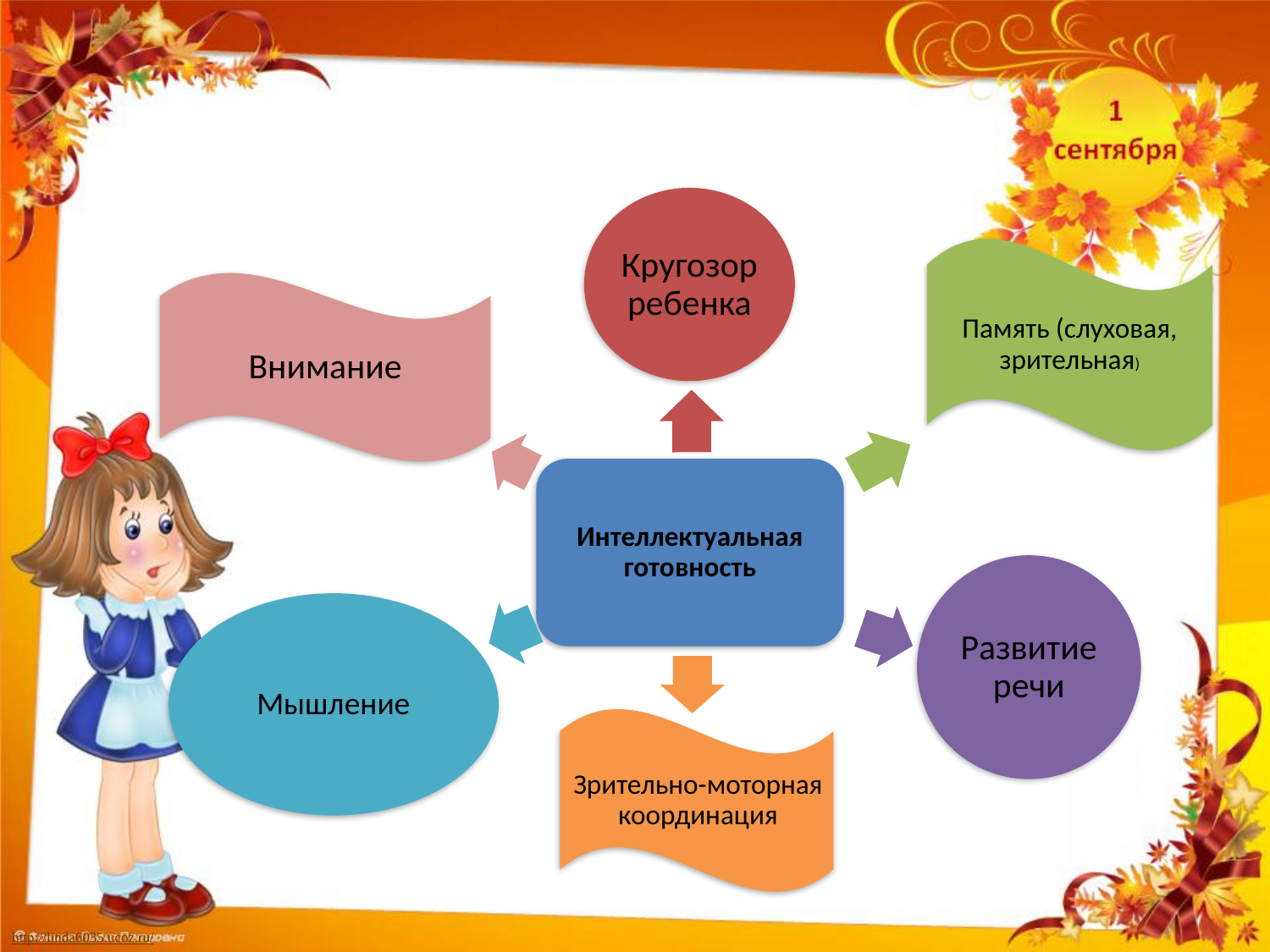

Интеллектуальная готовность

Кругозор ребенка

Память (слуховая, зрительная)

Развитие речи

Мышление

Зрительно-моторная координация

Внимание